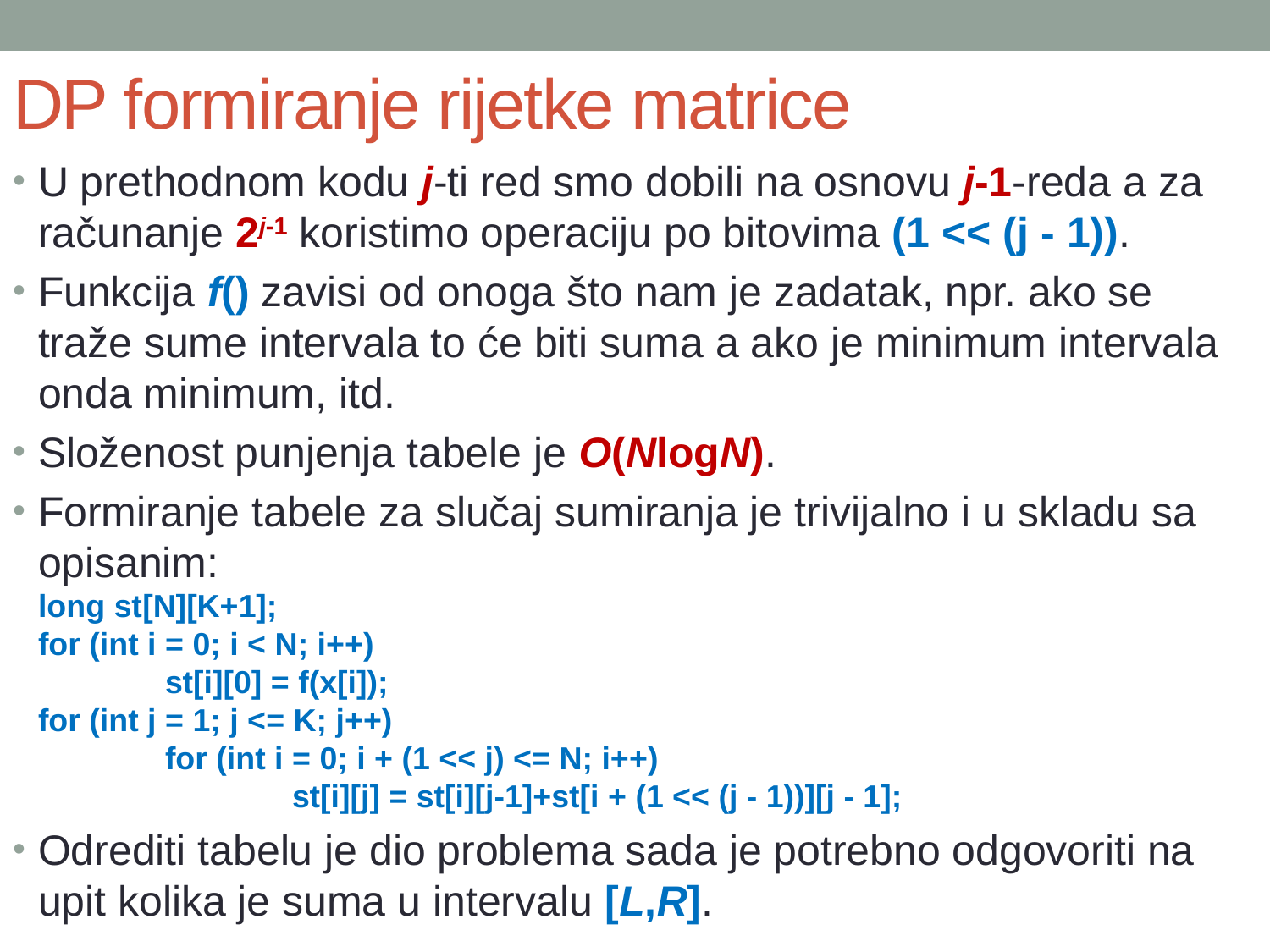

# DP formiranje rijetke matrice
U prethodnom kodu j-ti red smo dobili na osnovu j-1-reda a za računanje 2j-1 koristimo operaciju po bitovima (1 << (j - 1)).
Funkcija f() zavisi od onoga što nam je zadatak, npr. ako se traže sume intervala to će biti suma a ako je minimum intervala onda minimum, itd.
Složenost punjenja tabele je O(NlogN).
Formiranje tabele za slučaj sumiranja je trivijalno i u skladu sa opisanim:
long st[N][K+1];
for (int i = 0; i < N; i++)
	st[i][0] = f(x[i]);
for (int j = 1; j <= K; j++)
	for (int i = 0; i + (1 << j) <= N; i++)
		st[i][j] = st[i][j-1]+st[i + (1 << (j - 1))][j - 1];
Odrediti tabelu je dio problema sada je potrebno odgovoriti na upit kolika je suma u intervalu [L,R].